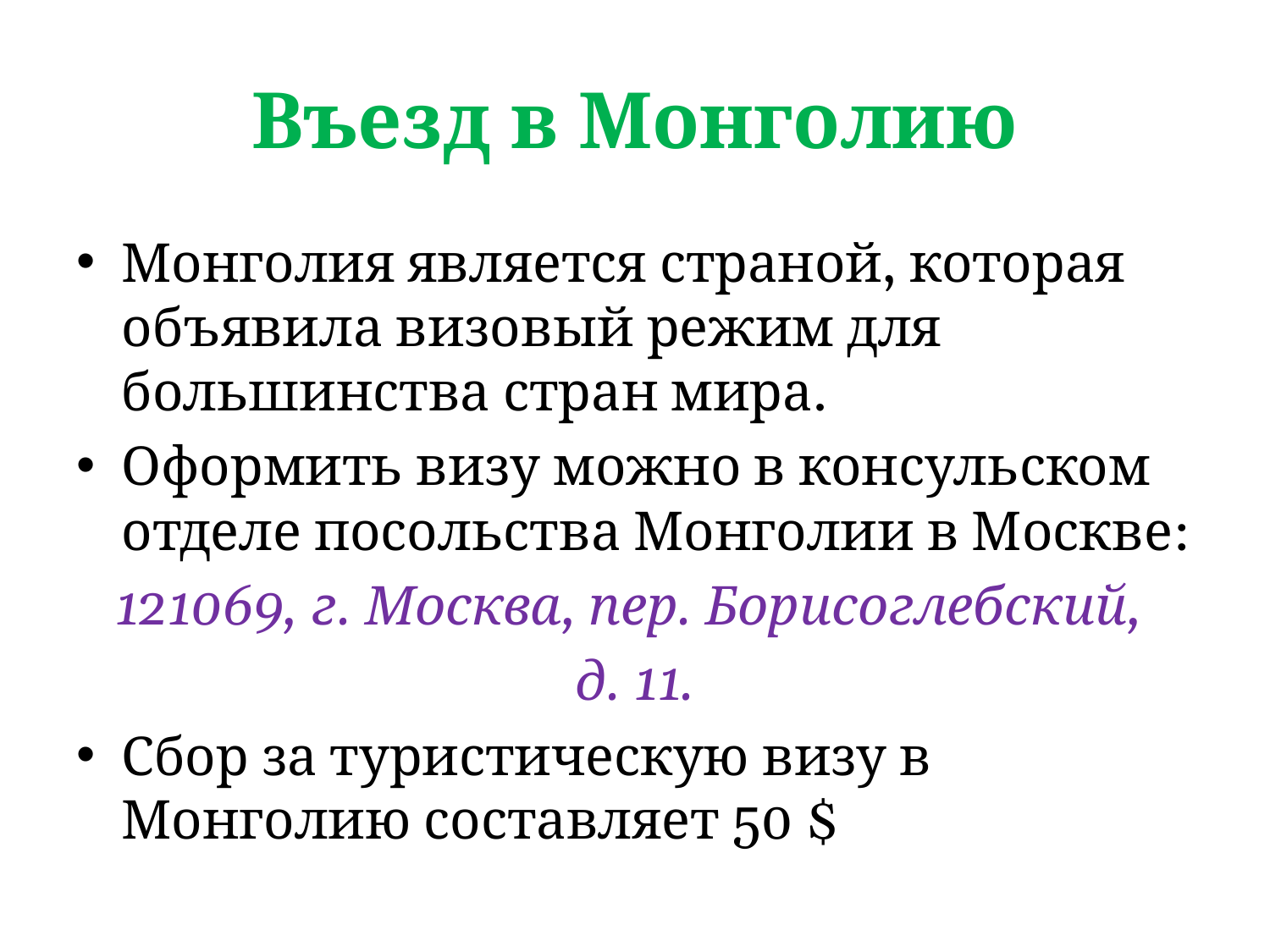

# Въезд в Монголию
Монголия является страной, которая объявила визовый режим для большинства стран мира.
Оформить визу можно в консульском отделе посольства Монголии в Москве:
121069, г. Москва, пер. Борисоглебский,
д. 11.
Сбор за туристическую визу в Монголию составляет 50 $